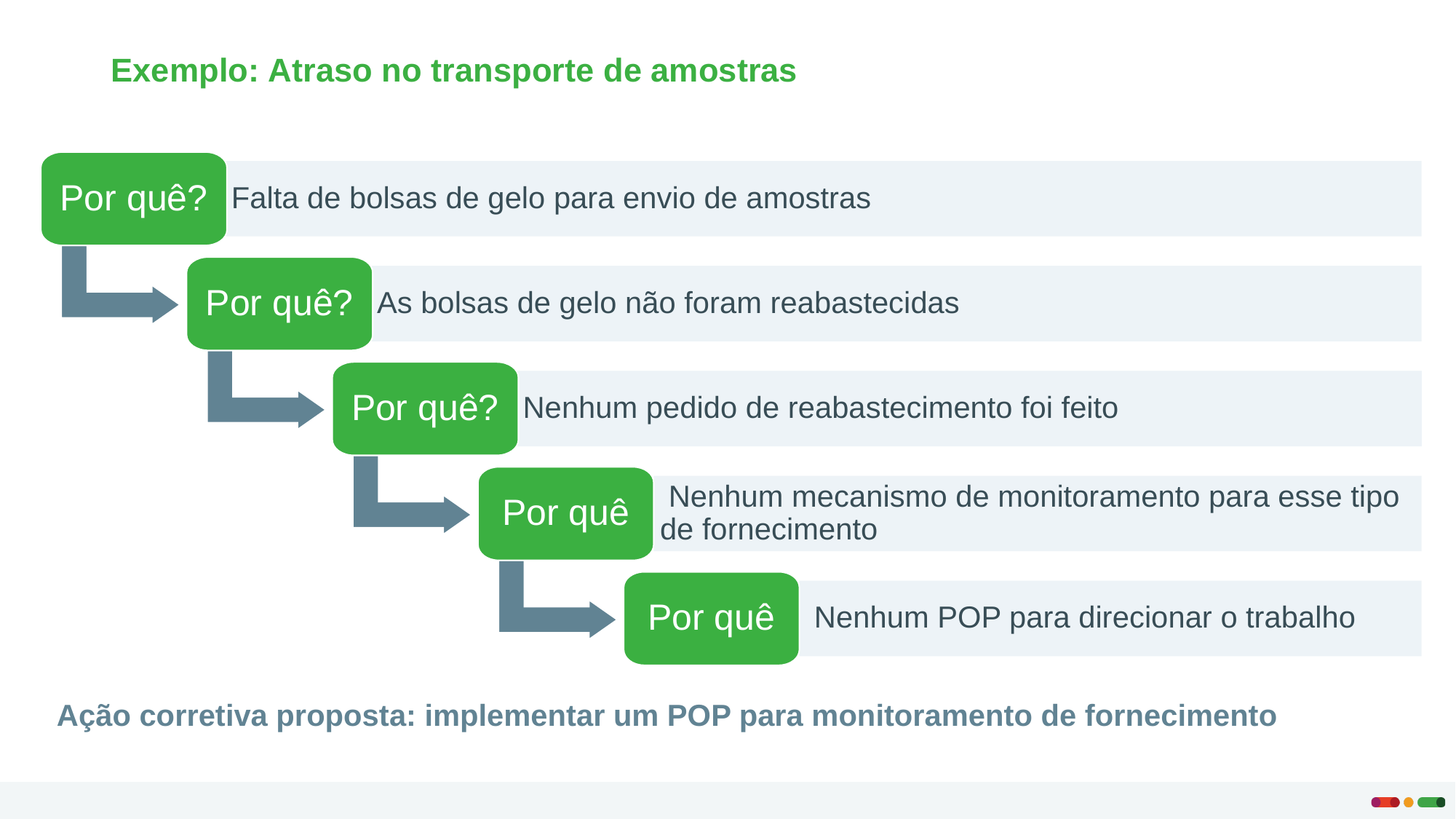

# Exemplo: Atraso no transporte de amostras
Por quê?
 Falta de bolsas de gelo para envio de amostras

Por quê?
 As bolsas de gelo não foram reabastecidas

Por quê?
 Nenhum pedido de reabastecimento foi feito

Por quê
 Nenhum mecanismo de monitoramento para esse tipo de fornecimento

Por quê
 Nenhum POP para direcionar o trabalho
Ação corretiva proposta: implementar um POP para monitoramento de fornecimento